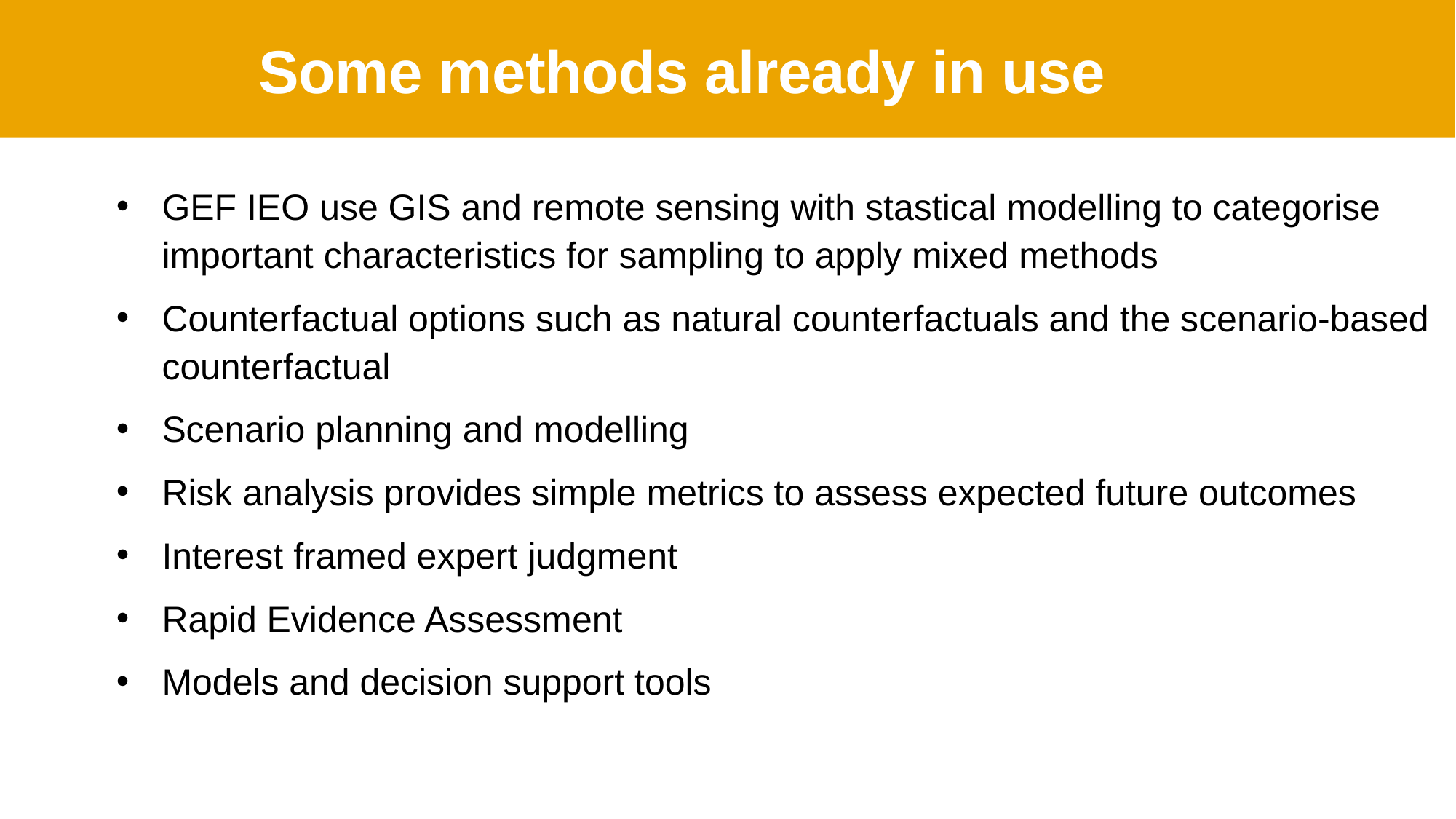

# Some methods already in use
GEF IEO use GIS and remote sensing with stastical modelling to categorise important characteristics for sampling to apply mixed methods
Counterfactual options such as natural counterfactuals and the scenario-based counterfactual
Scenario planning and modelling
Risk analysis provides simple metrics to assess expected future outcomes
Interest framed expert judgment
Rapid Evidence Assessment
Models and decision support tools